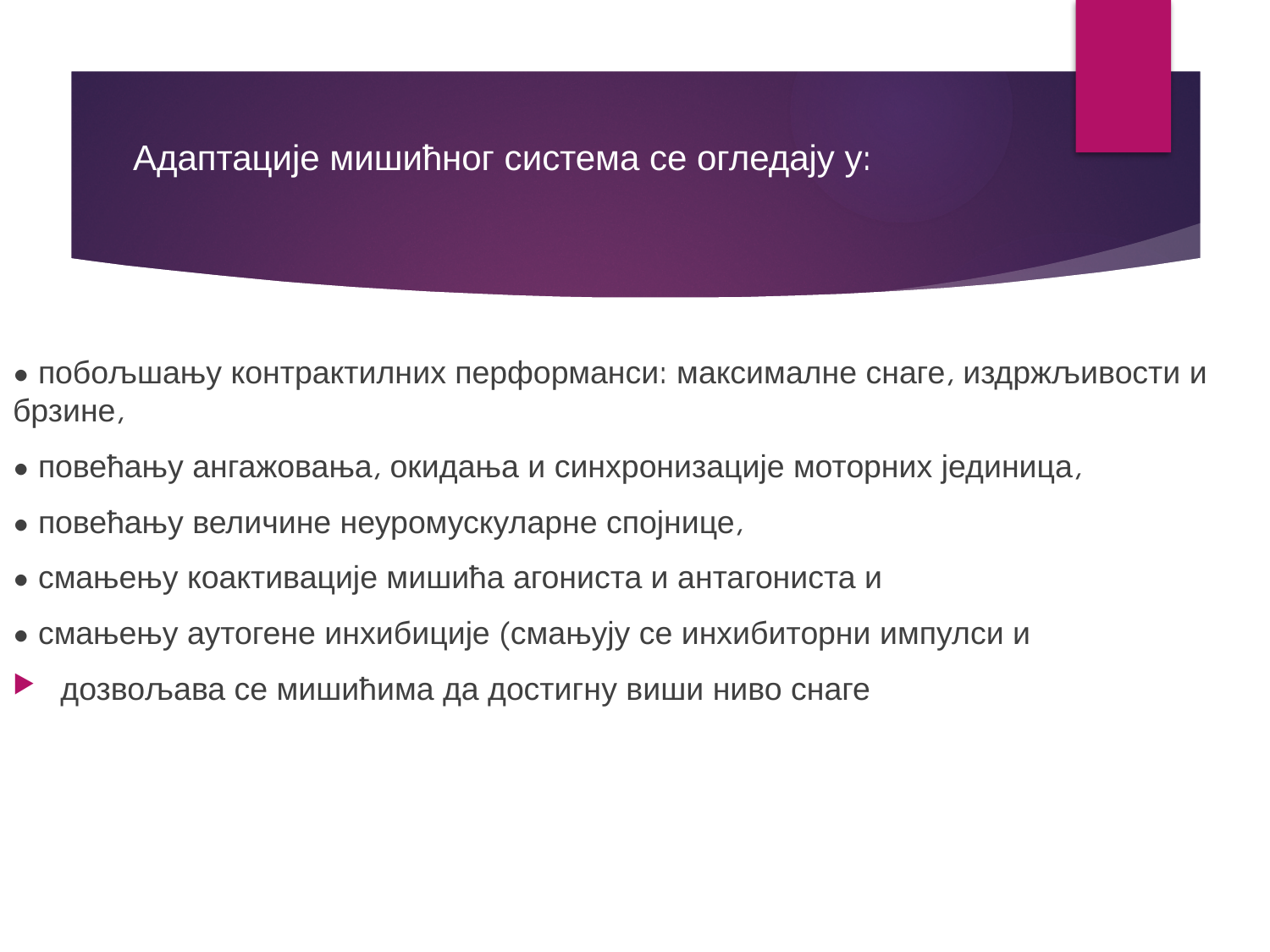

# Адаптације мишићног система се огледају у:
• побољшању контрактилних перформанси: максималне снаге, издржљивости и брзине,
• повећању ангажовања, окидања и синхронизације моторних јединица,
• повећању величине неуромускуларне спојнице,
• смањењу коактивације мишића агониста и антагониста и
• смањењу аутогене инхибиције (смањују се инхибиторни импулси и
дозвољава се мишићима да достигну виши ниво снаге